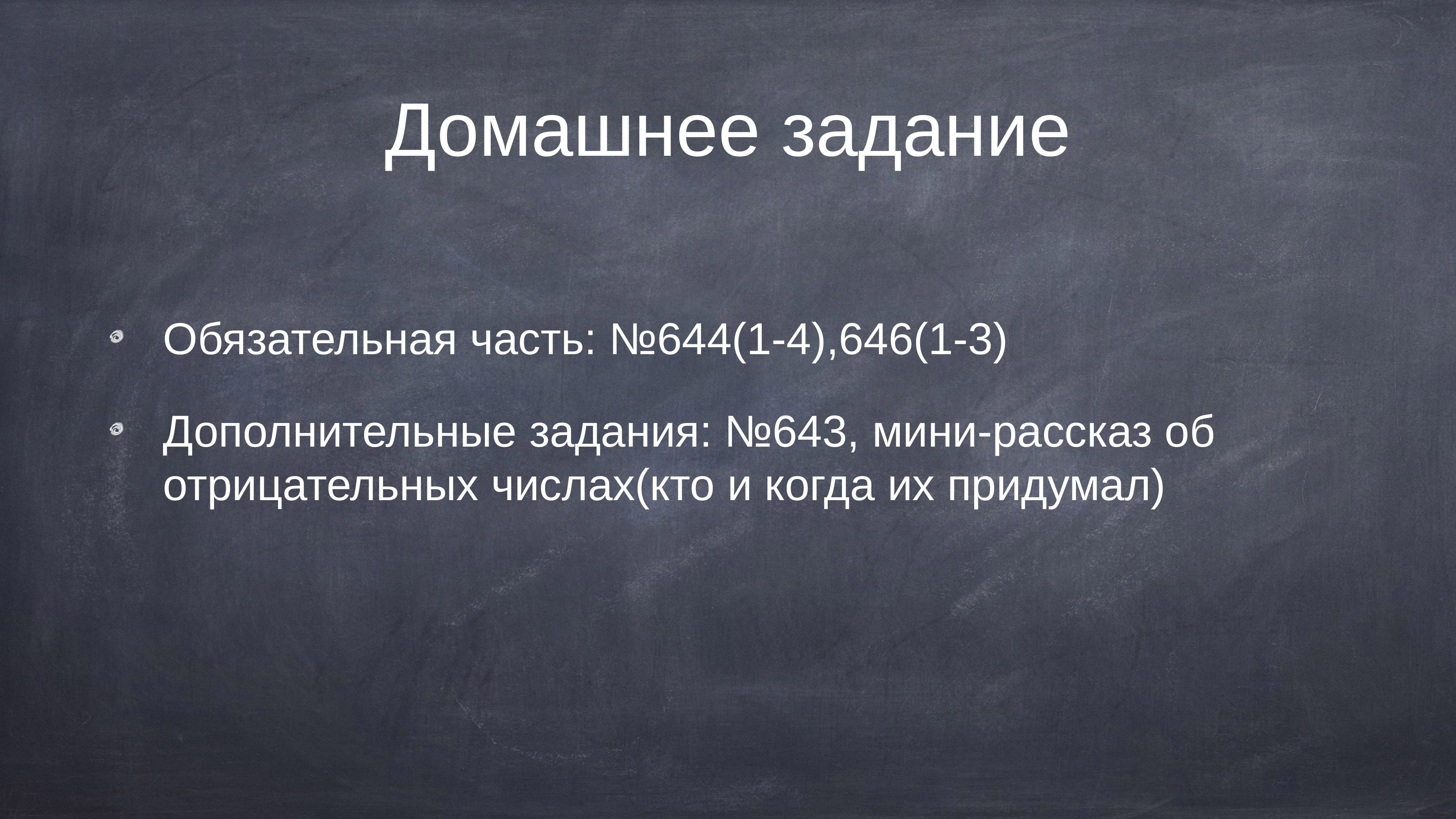

# Домашнее задание
Обязательная часть: №644(1-4),646(1-3)
Дополнительные задания: №643, мини-рассказ об отрицательных числах(кто и когда их придумал)